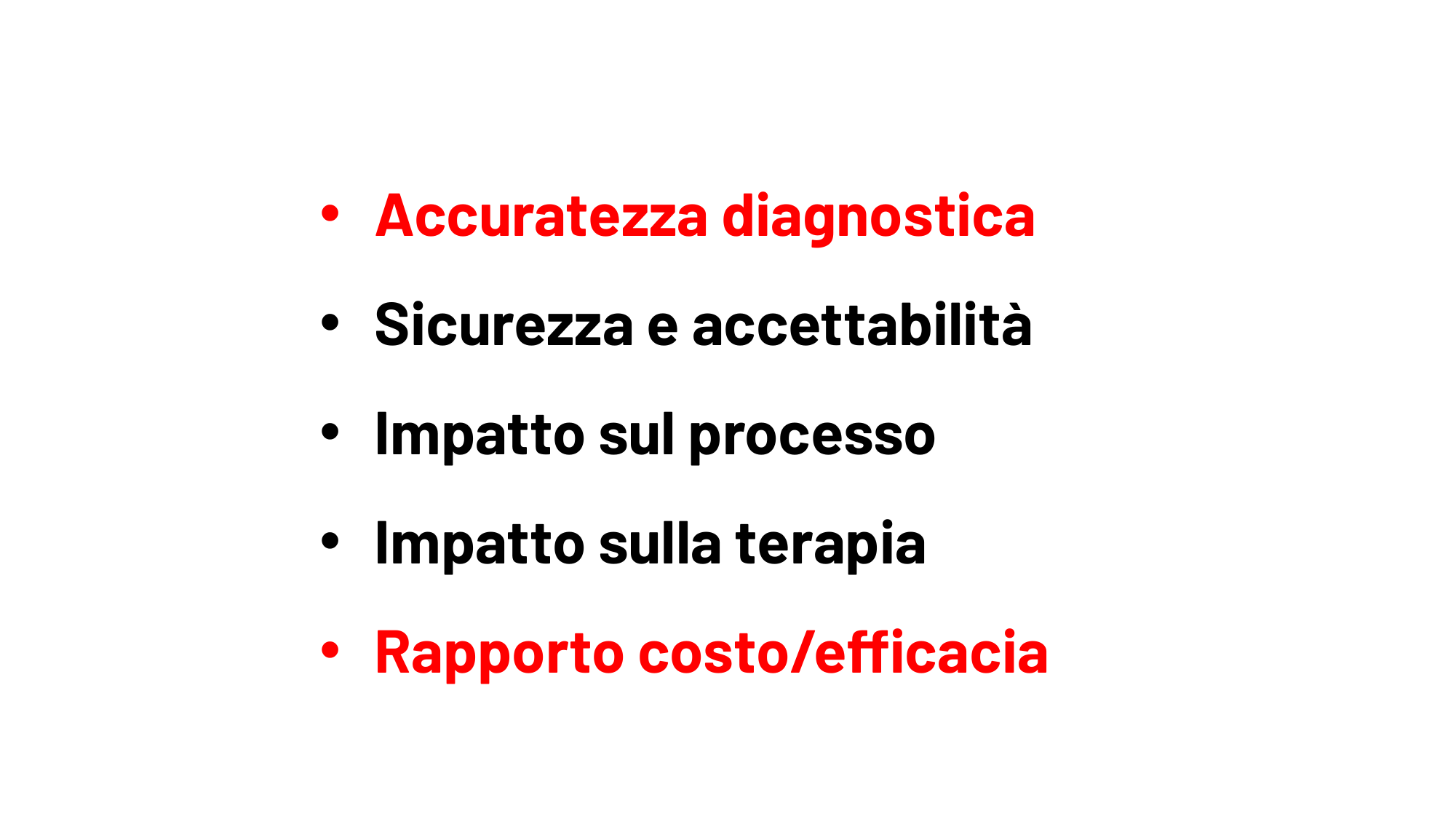

Accuratezza diagnostica
Sicurezza e accettabilità
Impatto sul processo
Impatto sulla terapia
Rapporto costo/efficacia